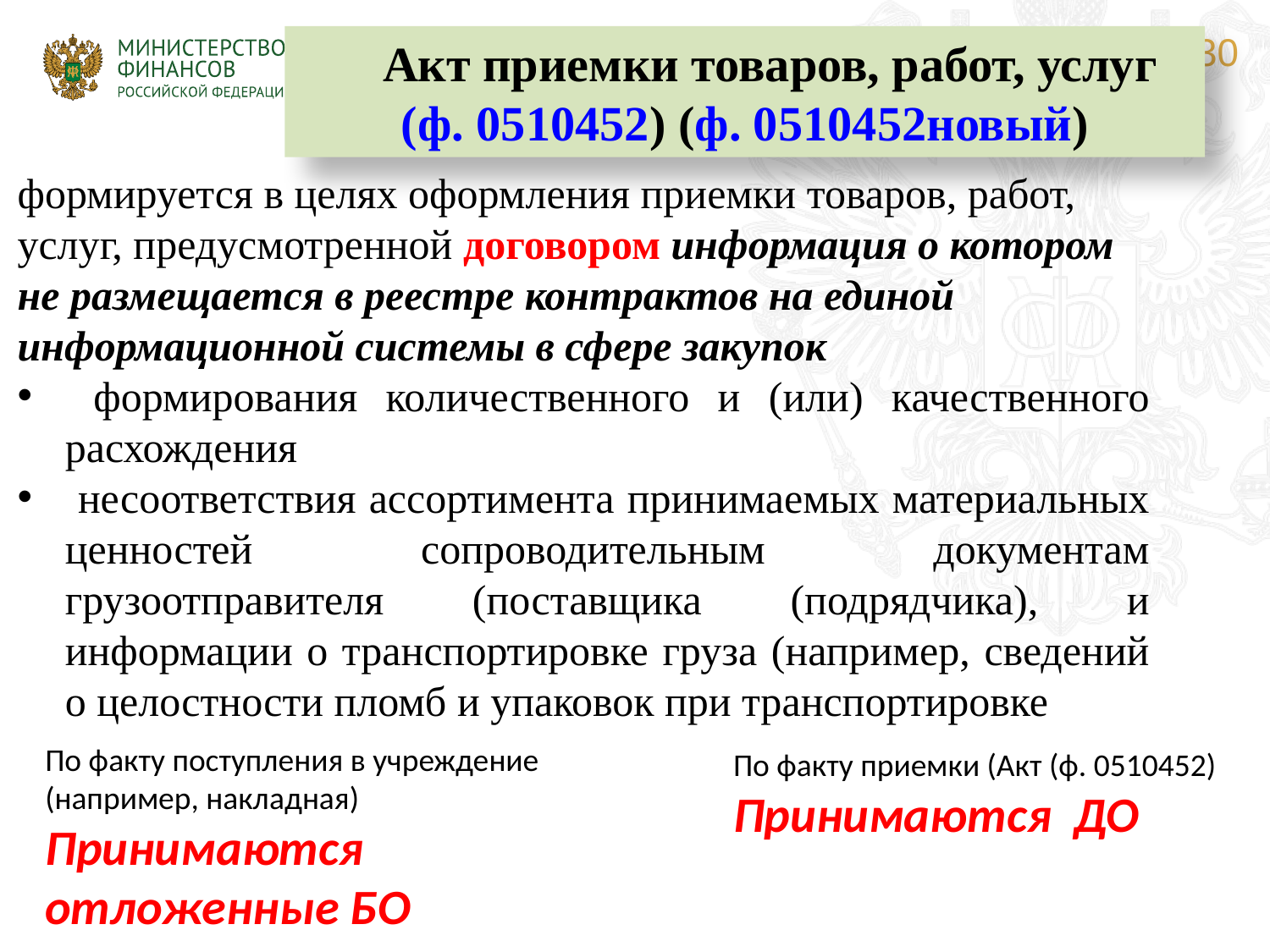

Акт приемки товаров, работ, услуг (ф. 0510452) (ф. 0510452новый)
формируется в целях оформления приемки товаров, работ, услуг, предусмотренной договором информация о котором не размещается в реестре контрактов на единой информационной системы в сфере закупок
 формирования количественного и (или) качественного расхождения
 несоответствия ассортимента принимаемых материальных ценностей сопроводительным документам грузоотправителя (поставщика (подрядчика), и информации о транспортировке груза (например, сведений о целостности пломб и упаковок при транспортировке
По факту поступления в учреждение (например, накладная)
Принимаются отложенные БО
По факту приемки (Акт (ф. 0510452)
Принимаются  ДО